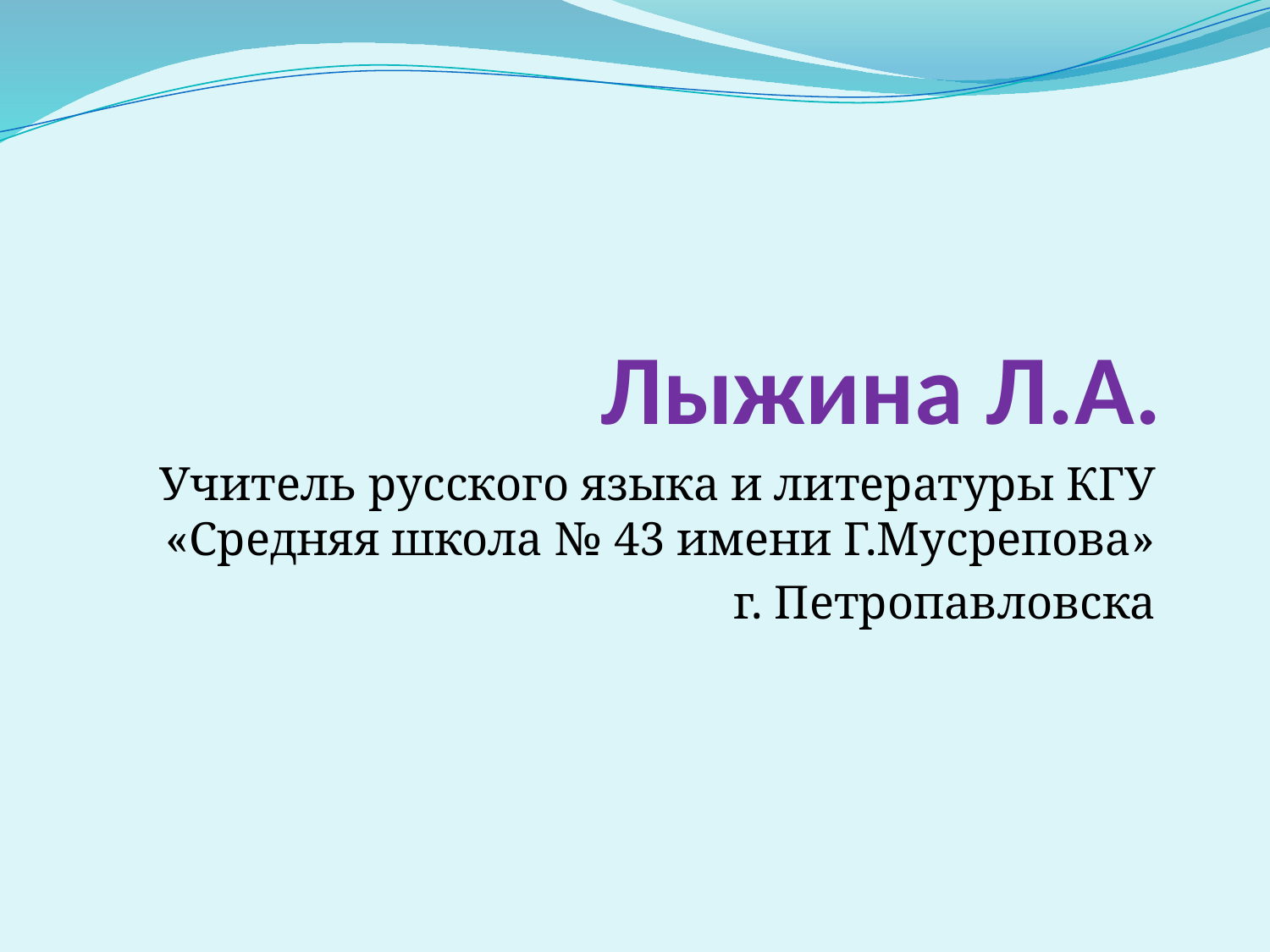

# Лыжина Л.А.
Учитель русского языка и литературы КГУ «Средняя школа № 43 имени Г.Мусрепова»
 г. Петропавловска